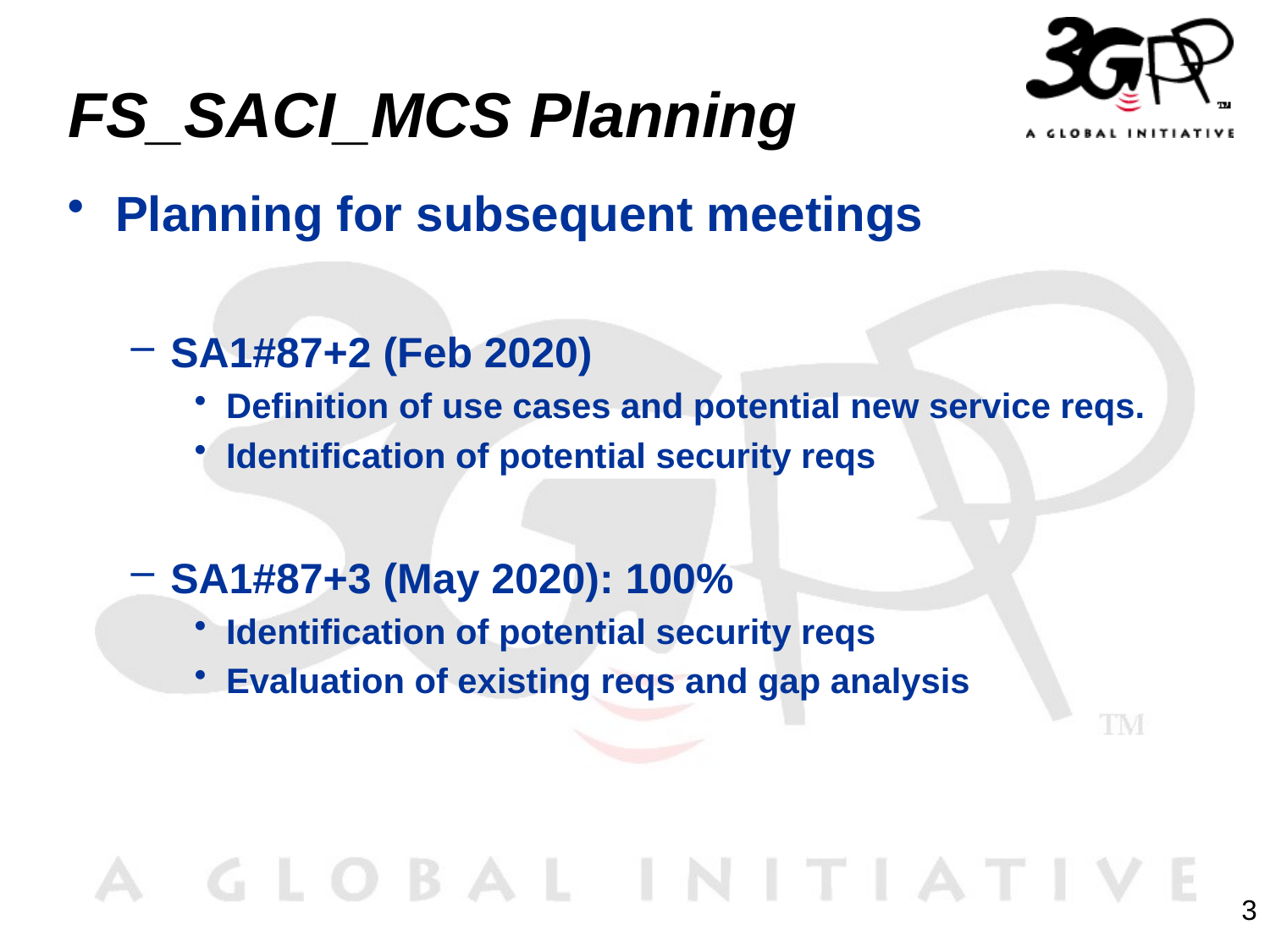

# FS_SACI_MCS Planning
Planning for subsequent meetings

SA1#87+2 (Feb 2020)
Definition of use cases and potential new service reqs.
Identification of potential security reqs

SA1#87+3 (May 2020): 100%
Identification of potential security reqs
Evaluation of existing reqs and gap analysis

3